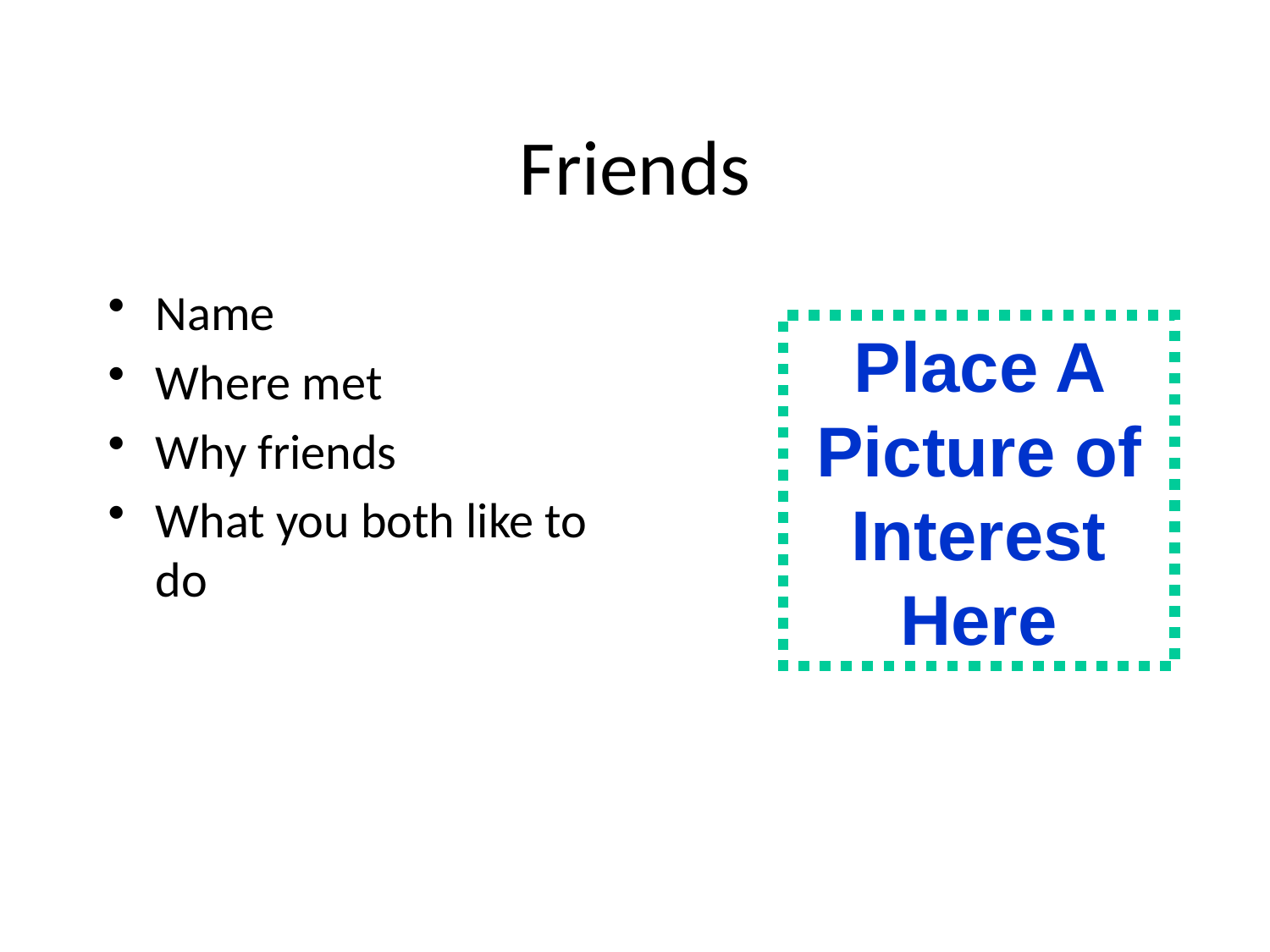

# Friends
Name
Where met
Why friends
What you both like to do
Place A Picture of Interest Here